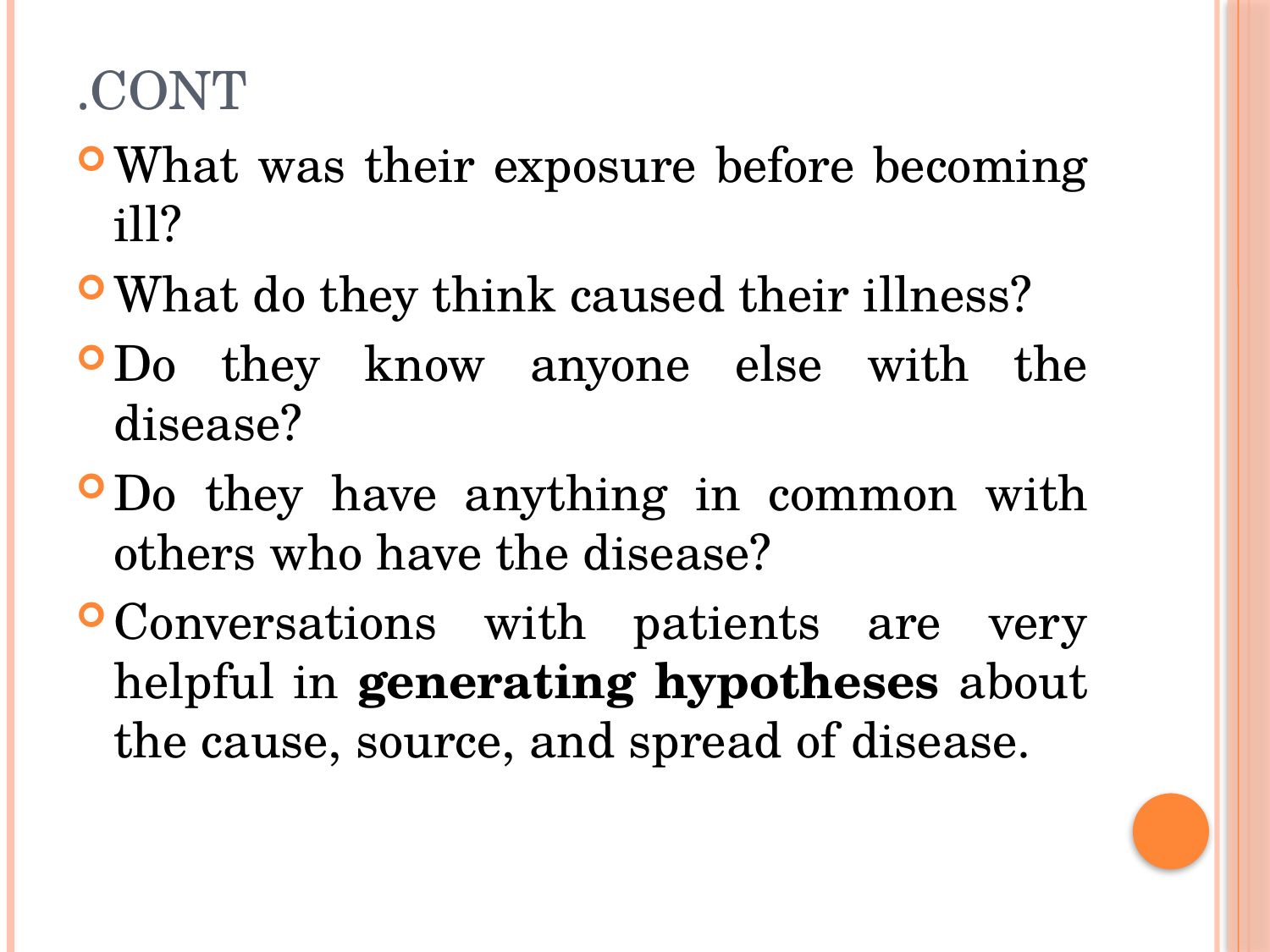

# Cont.
What was their exposure before becoming ill?
What do they think caused their illness?
Do they know anyone else with the disease?
Do they have anything in common with others who have the disease?
Conversations with patients are very helpful in generating hypotheses about the cause, source, and spread of disease.